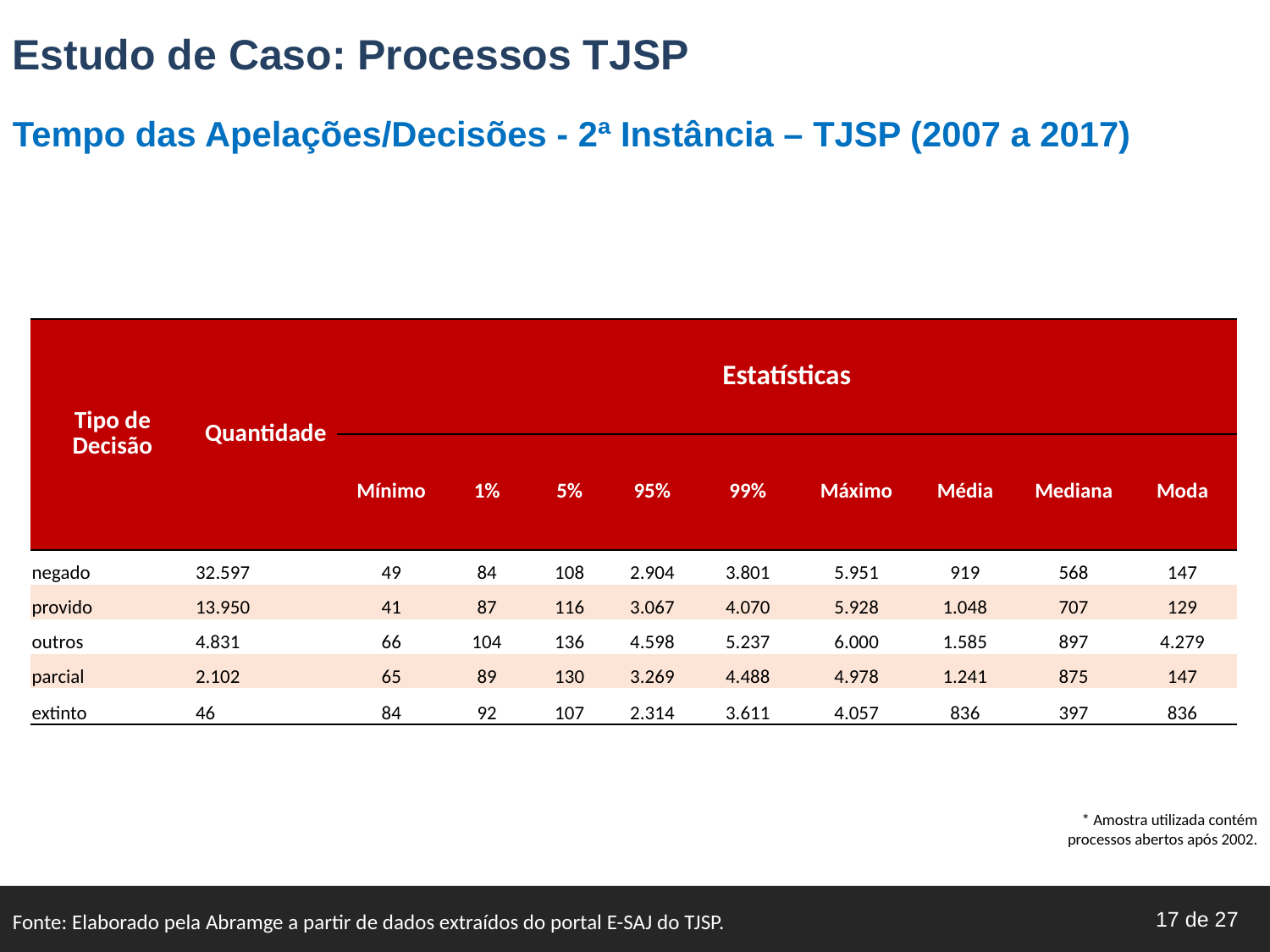

Estudo de Caso: Processos TJSP
Tempo das Apelações/Decisões - 2ª Instância – TJSP (2007 a 2017)
|  |  |  |  |  |  |  |  |  |  |  |
| --- | --- | --- | --- | --- | --- | --- | --- | --- | --- | --- |
| Tipo de Decisão | Quantidade | Estatísticas |  |  |  |  |  |  |  |  |
|  |  | Mínimo | 1% | 5% | 95% | 99% | Máximo | Média | Mediana | Moda |
| negado | 32.597 | 49 | 84 | 108 | 2.904 | 3.801 | 5.951 | 919 | 568 | 147 |
| provido | 13.950 | 41 | 87 | 116 | 3.067 | 4.070 | 5.928 | 1.048 | 707 | 129 |
| outros | 4.831 | 66 | 104 | 136 | 4.598 | 5.237 | 6.000 | 1.585 | 897 | 4.279 |
| parcial | 2.102 | 65 | 89 | 130 | 3.269 | 4.488 | 4.978 | 1.241 | 875 | 147 |
| extinto | 46 | 84 | 92 | 107 | 2.314 | 3.611 | 4.057 | 836 | 397 | 836 |
* Amostra utilizada contém processos abertos após 2002.
Fonte: Elaborado pela Abramge a partir de dados extraídos do portal E-SAJ do TJSP.